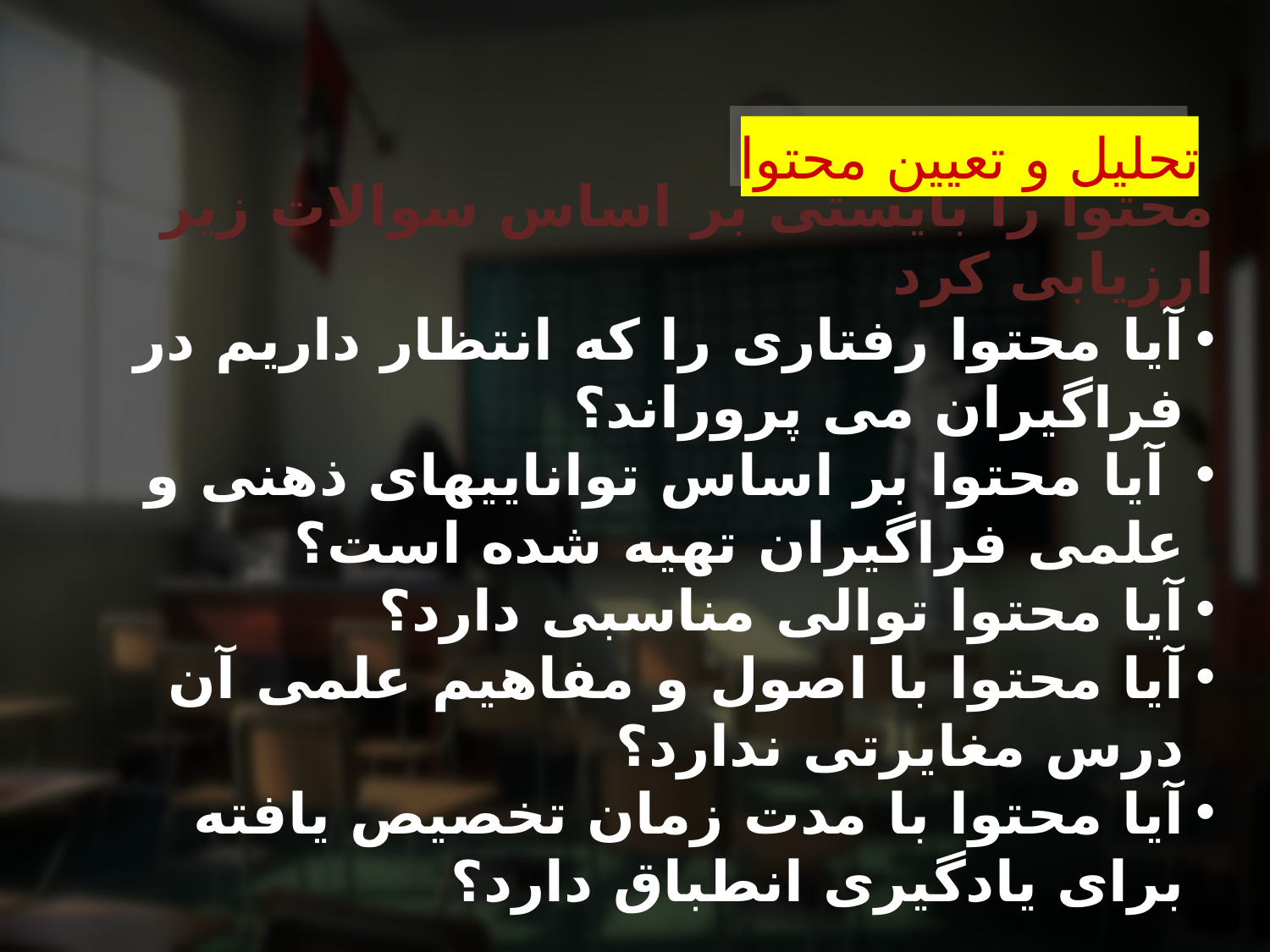

تحلیل و تعیین محتوا
# محتوا را بایستی بر اساس سوالات زیر ارزیابی کرد
آیا محتوا رفتاری را که انتظار داریم در فراگیران می پروراند؟
 آیا محتوا بر اساس تواناییهای ذهنی و علمی فراگیران تهیه شده است؟
آیا محتوا توالی مناسبی دارد؟
آیا محتوا با اصول و مفاهیم علمی آن درس مغایرتی ندارد؟
آیا محتوا با مدت زمان تخصیص یافته برای یادگیری انطباق دارد؟